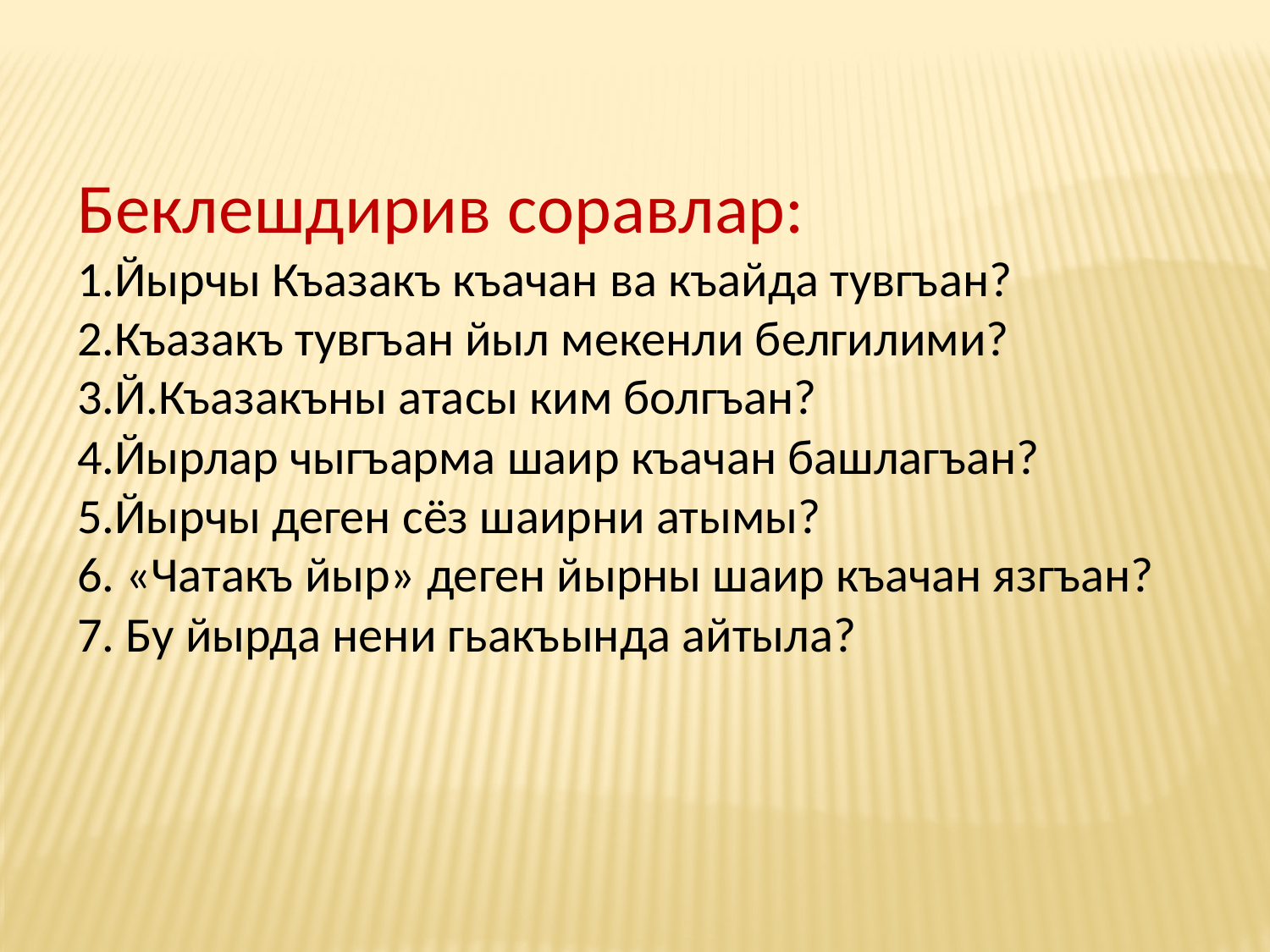

Беклешдирив соравлар:
1.Йырчы Къазакъ къачан ва къайда тувгъан?
2.Къазакъ тувгъан йыл мекенли белгилими?
3.Й.Къазакъны атасы ким болгъан?
4.Йырлар чыгъарма шаир къачан башлагъан?
5.Йырчы деген сёз шаирни атымы?
6. «Чатакъ йыр» деген йырны шаир къачан язгъан?
7. Бу йырда нени гьакъында айтыла?